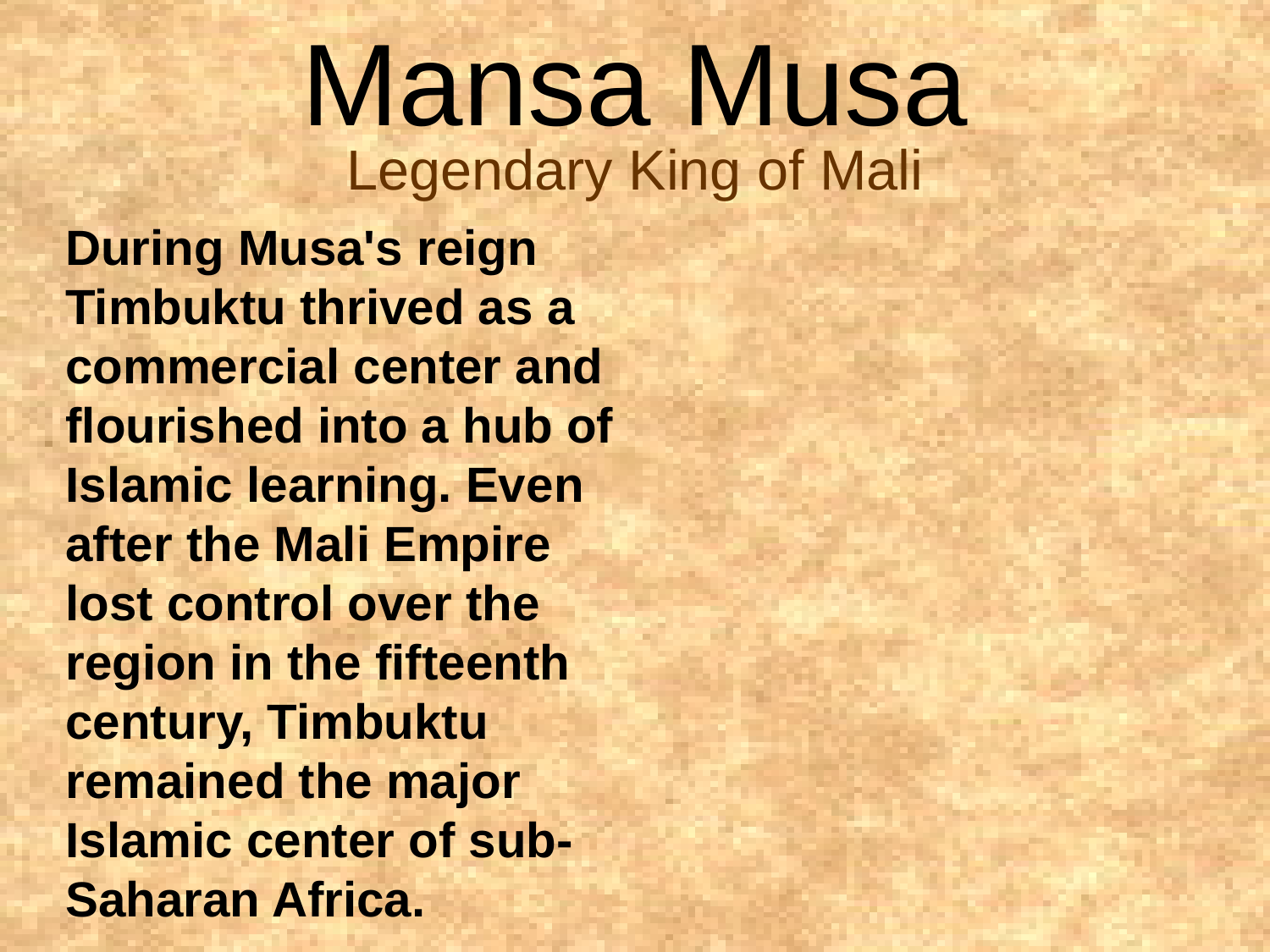

Mansa Musa
Legendary King of Mali
During Musa's reign Timbuktu thrived as a commercial center and flourished into a hub of Islamic learning. Even after the Mali Empire lost control over the region in the fifteenth century, Timbuktu remained the major Islamic center of sub-Saharan Africa.